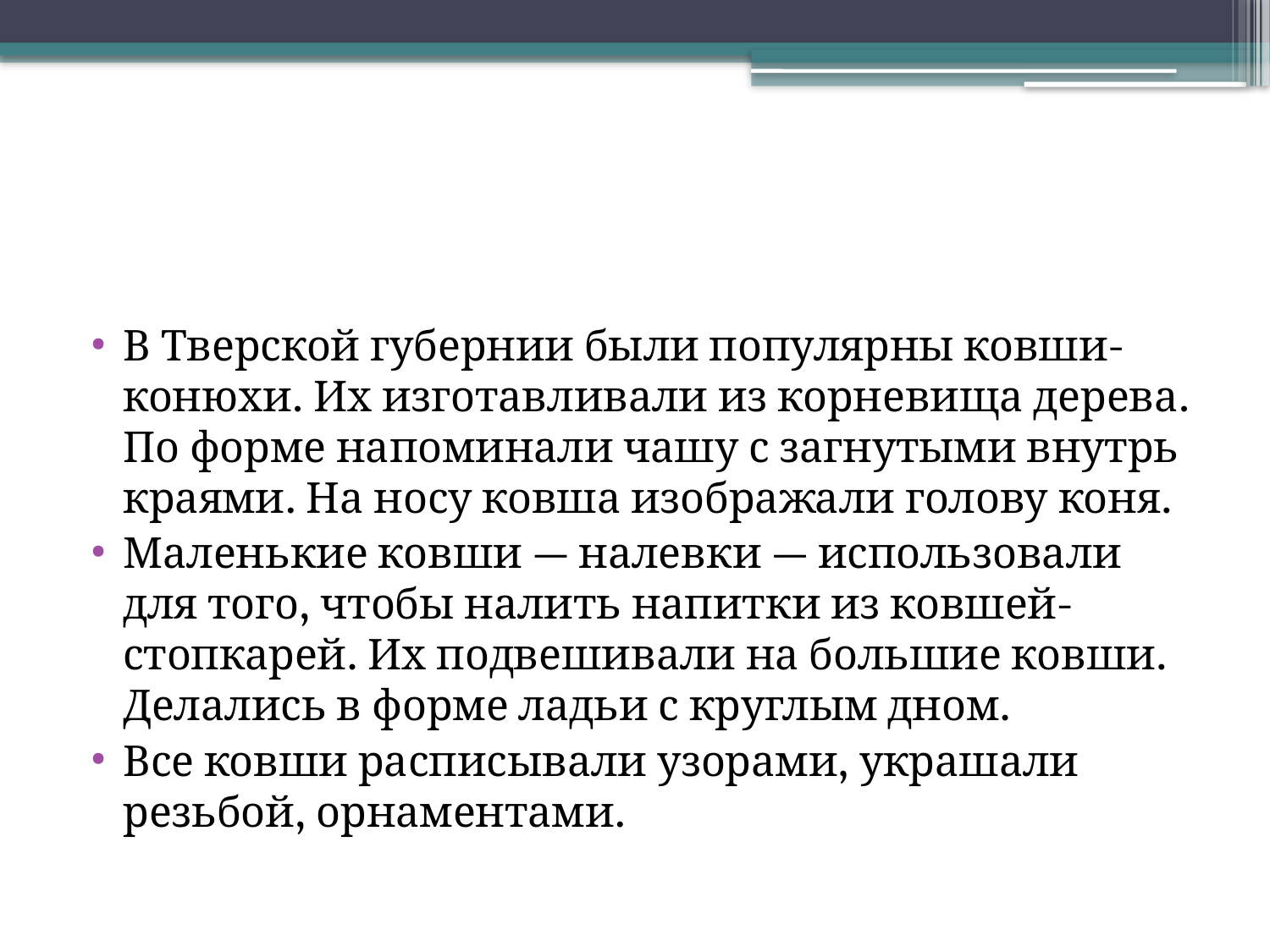

#
В Тверской губернии были популярны ковши-конюхи. Их изготавливали из корневища дерева. По форме напоминали чашу с загнутыми внутрь краями. На носу ковша изображали голову коня.
Маленькие ковши — налевки — использовали для того, чтобы налить напитки из ковшей-стопкарей. Их подвешивали на большие ковши. Делались в форме ладьи с круглым дном.
Все ковши расписывали узорами, украшали резьбой, орнаментами.